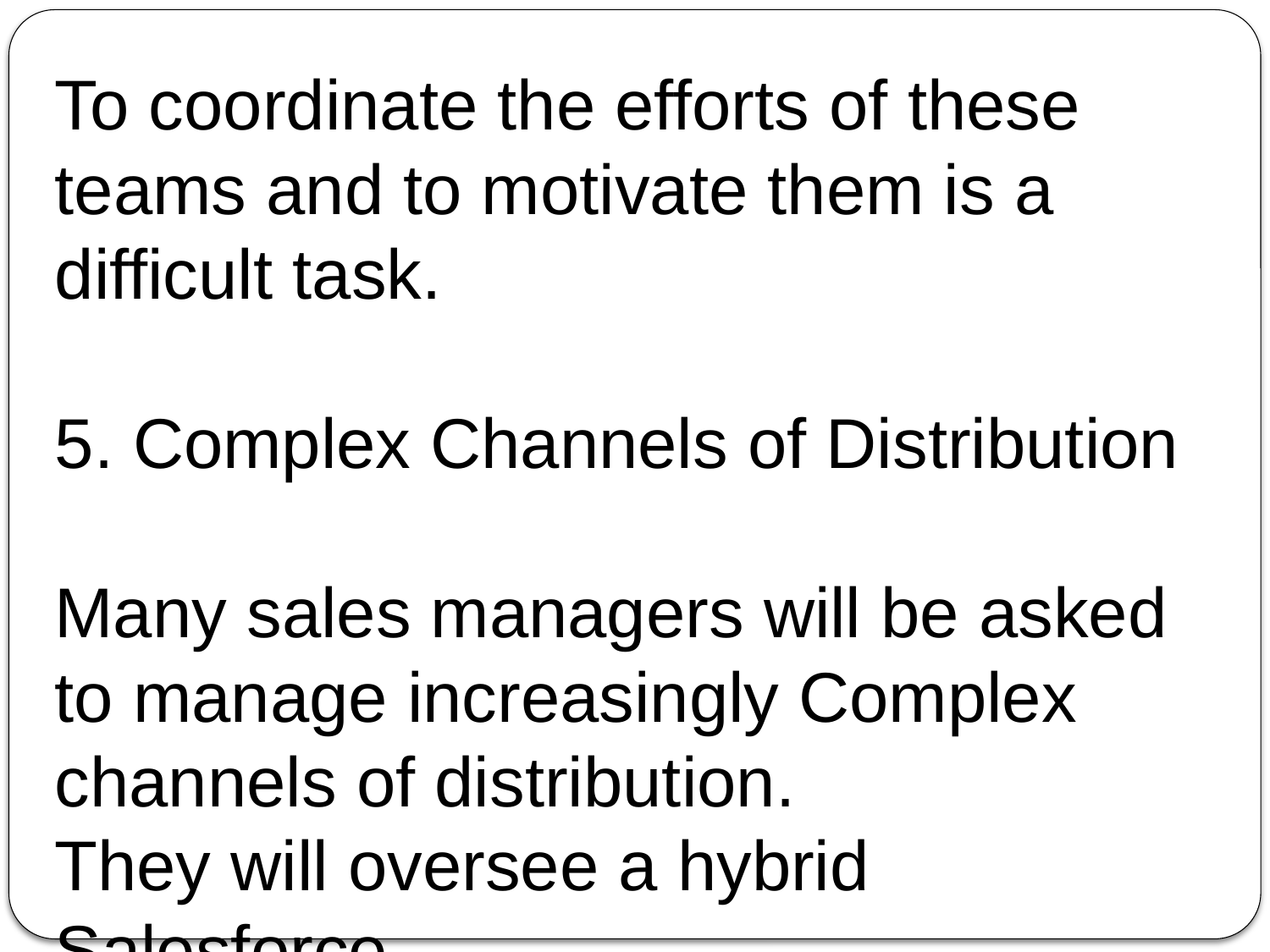

To coordinate the efforts of these teams and to motivate them is a difficult task.

5. Complex Channels of Distribution

Many sales managers will be asked to manage increasingly Complex channels of distribution.
They will oversee a hybrid Salesforce